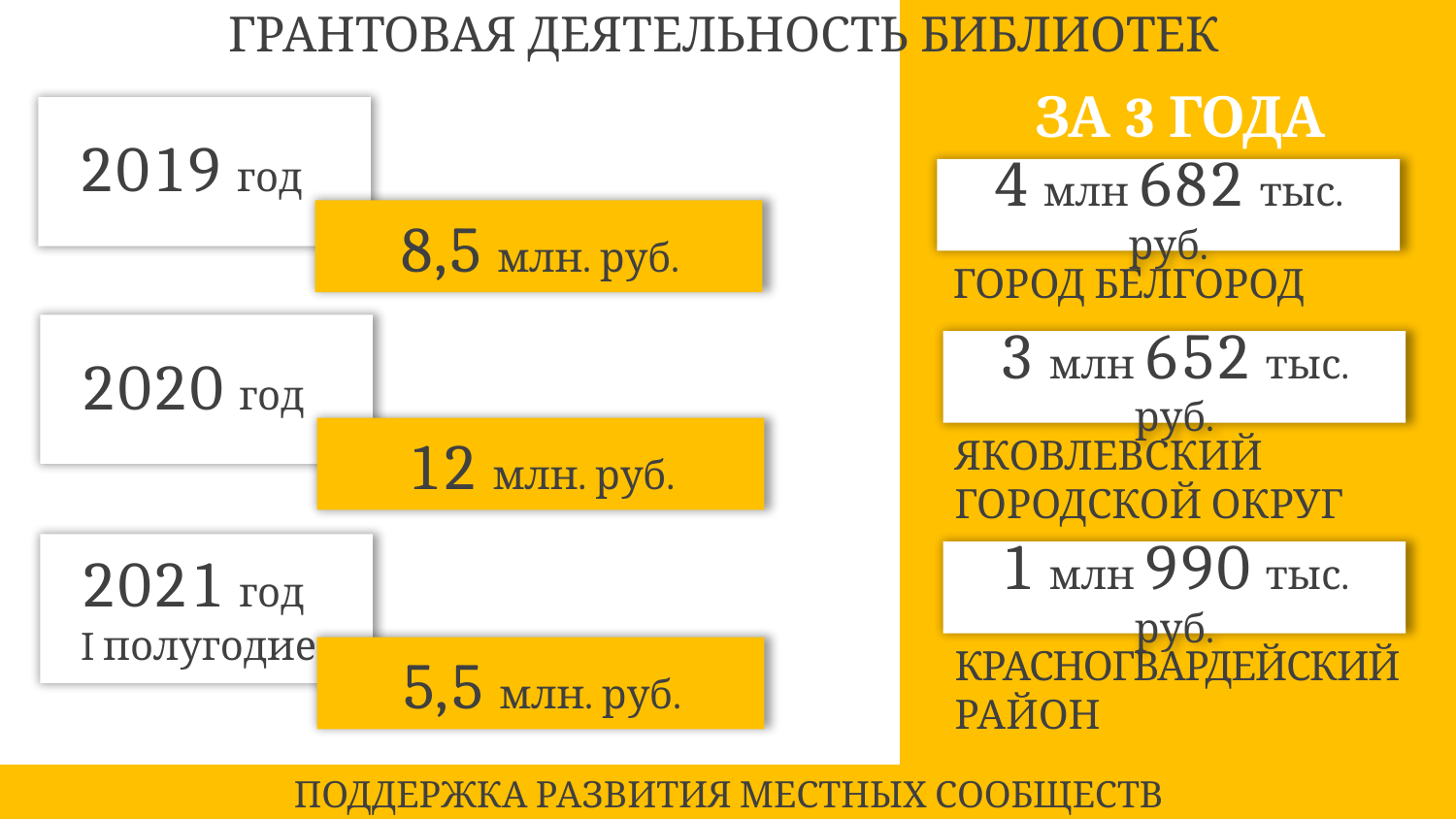

ГРАНТОВАЯ ДЕЯТЕЛЬНОСТЬ БИБЛИОТЕК

ЗА 3 ГОДА

2019 год
4 млн 682 тыс. руб.
8,5 млн. руб.
Город Белгород

3 млн 652 тыс. руб.
2020 год
12 млн. руб.
Яковлевский городской округ

2021 год
I полугодие
1 млн 990 тыс. руб.
Красногвардейский район
5,5 млн. руб.
ПОДДЕРЖКА РАЗВИТИЯ МЕСТНЫХ СООБЩЕСТВ